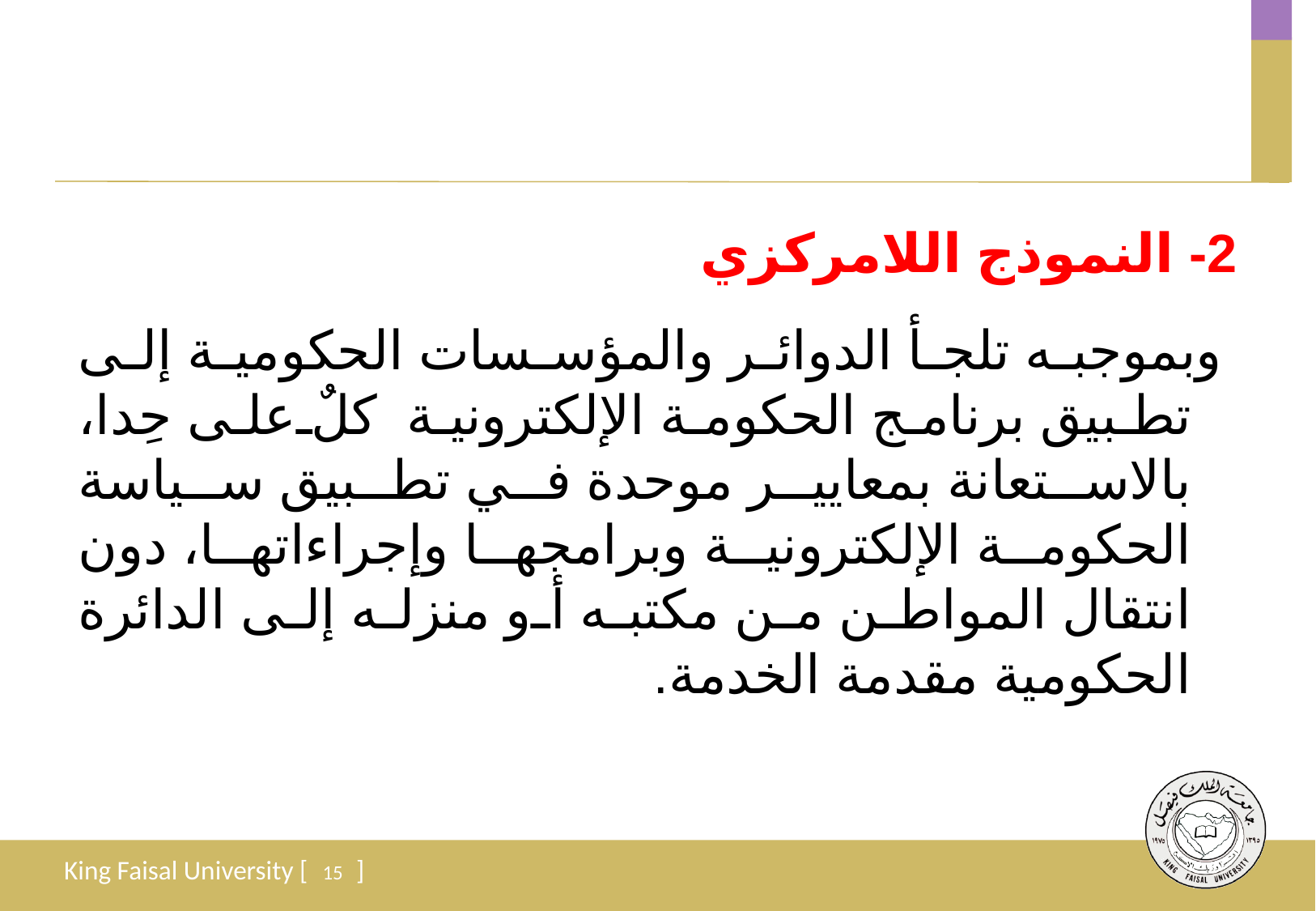

2- النموذج اللامركزي

 وبموجبه تلجأ الدوائر والمؤسسات الحكومية إلى تطبيق برنامج الحكومة الإلكترونية كلٌ على حِدا، بالاستعانة بمعايير موحدة في تطبيق سياسة الحكومة الإلكترونية وبرامجها وإجراءاتها، دون انتقال المواطن من مكتبه أو منزله إلى الدائرة الحكومية مقدمة الخدمة.
15